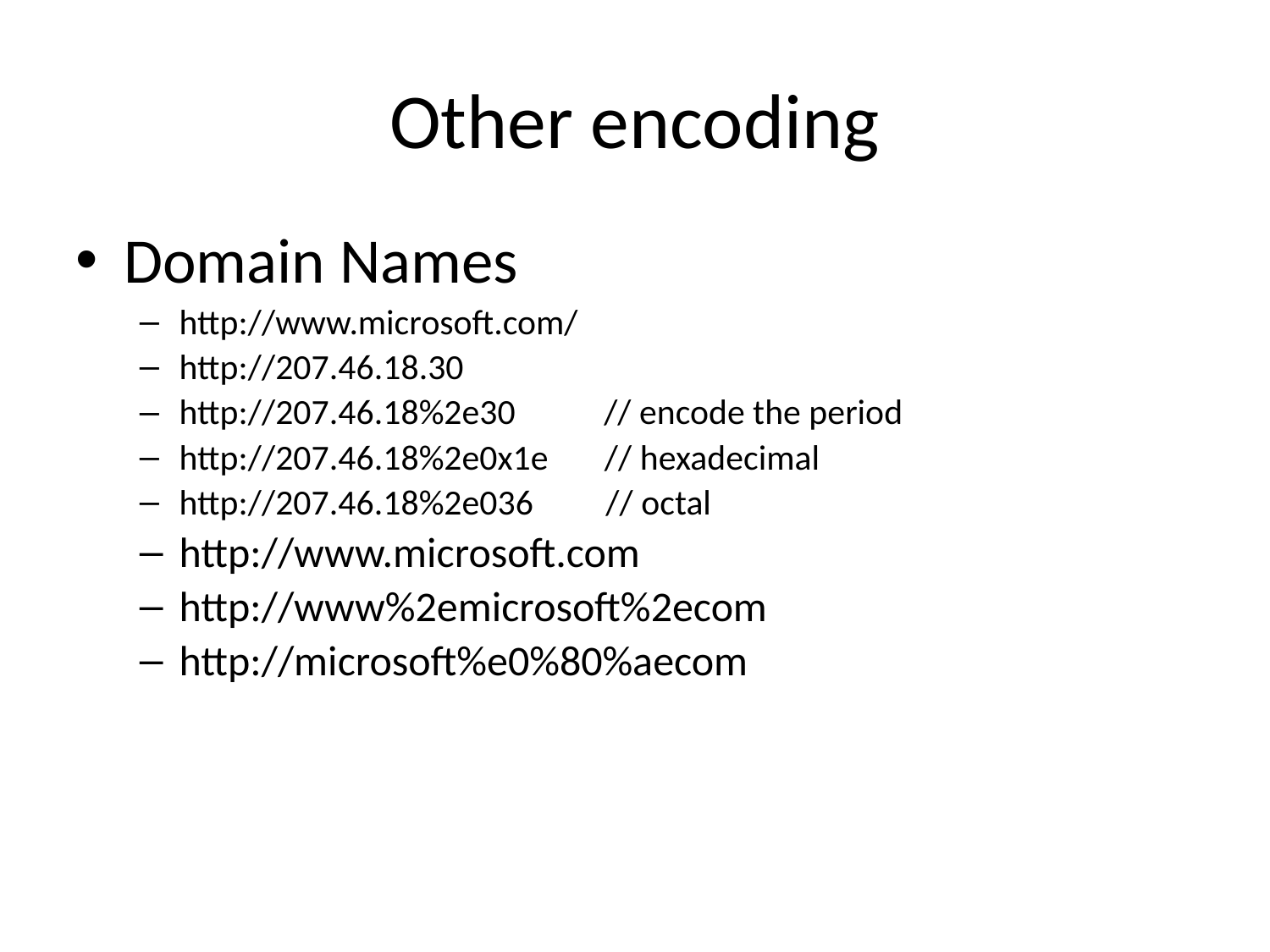

# Other encoding
Domain Names
http://www.microsoft.com/
http://207.46.18.30
http://207.46.18%2e30           // encode the period
http://207.46.18%2e0x1e       // hexadecimal
http://207.46.18%2e036         // octal
http://www.microsoft.com
http://www%2emicrosoft%2ecom
http://microsoft%e0%80%aecom